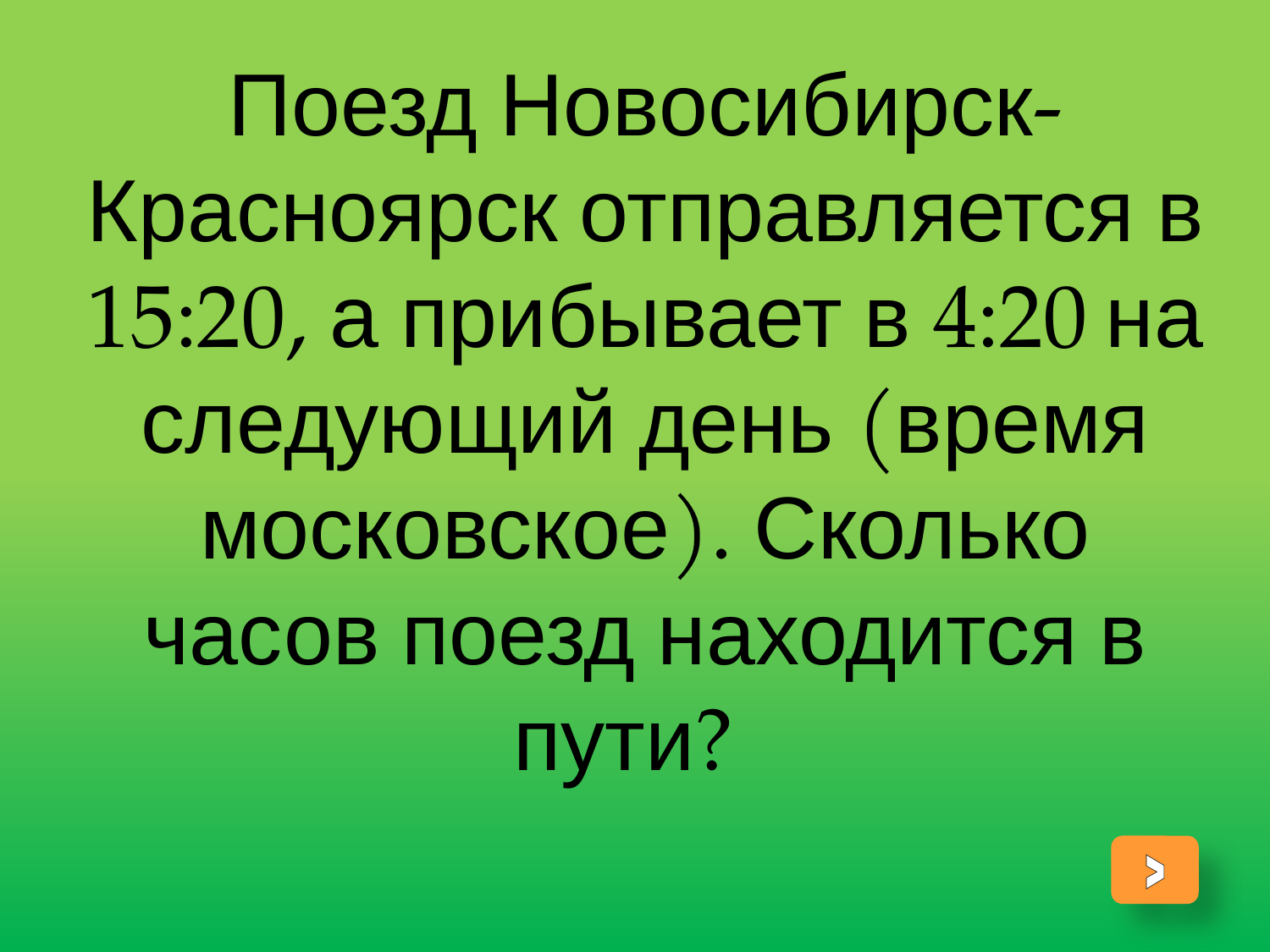

# Поезд Новосибирск-Красноярск отправляется в 15:20, а прибывает в 4:20 на следующий день (время московское). Сколько часов поезд находится в пути?
>